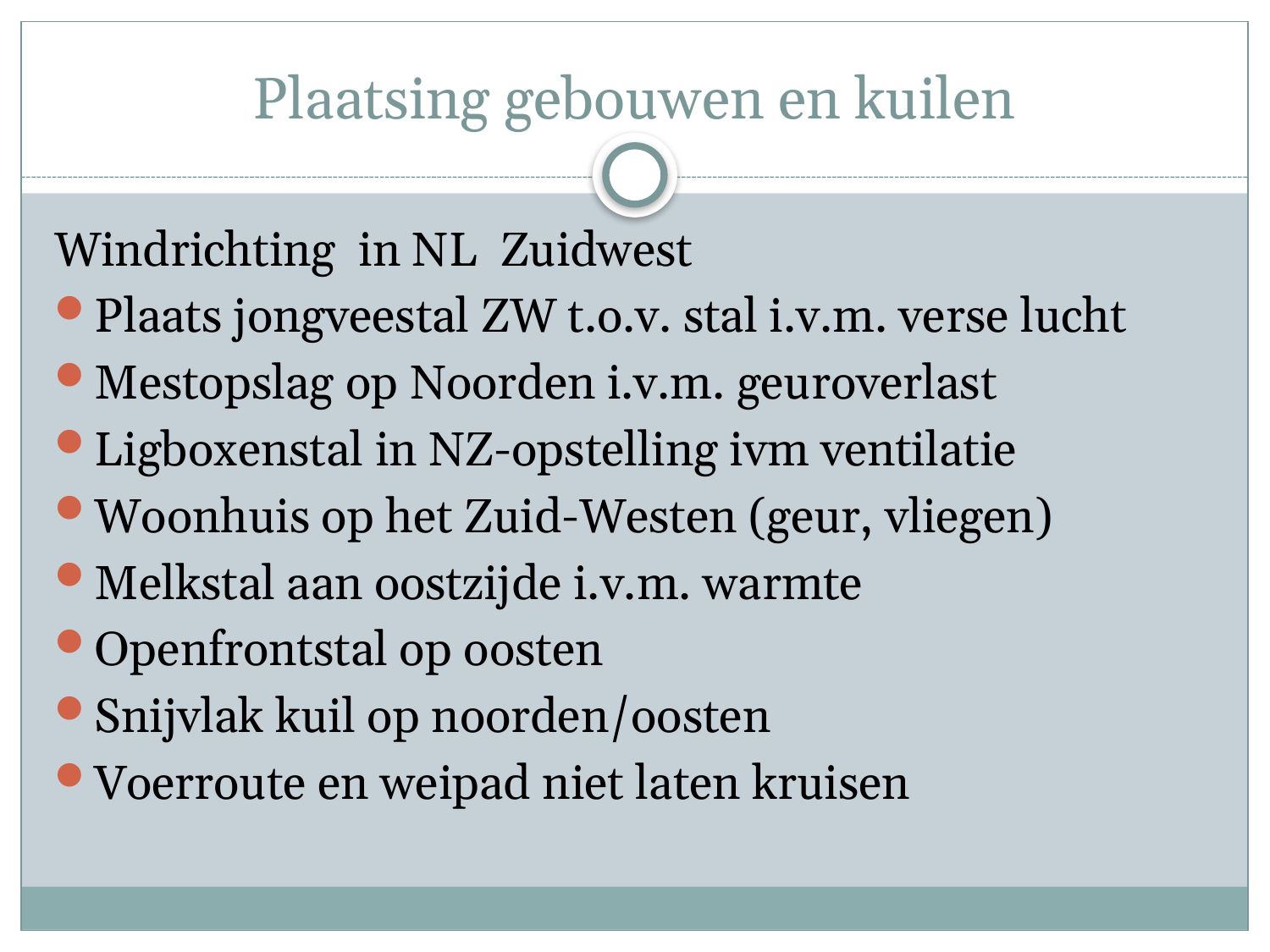

# Plaatsing gebouwen en kuilen
Windrichting  in NL  Zuidwest
Plaats jongveestal ZW t.o.v. stal i.v.m. verse lucht
Mestopslag op Noorden i.v.m. geuroverlast
Ligboxenstal in NZ-opstelling ivm ventilatie
Woonhuis op het Zuid-Westen (geur, vliegen)
Melkstal aan oostzijde i.v.m. warmte
Openfrontstal op oosten
Snijvlak kuil op noorden/oosten
Voerroute en weipad niet laten kruisen